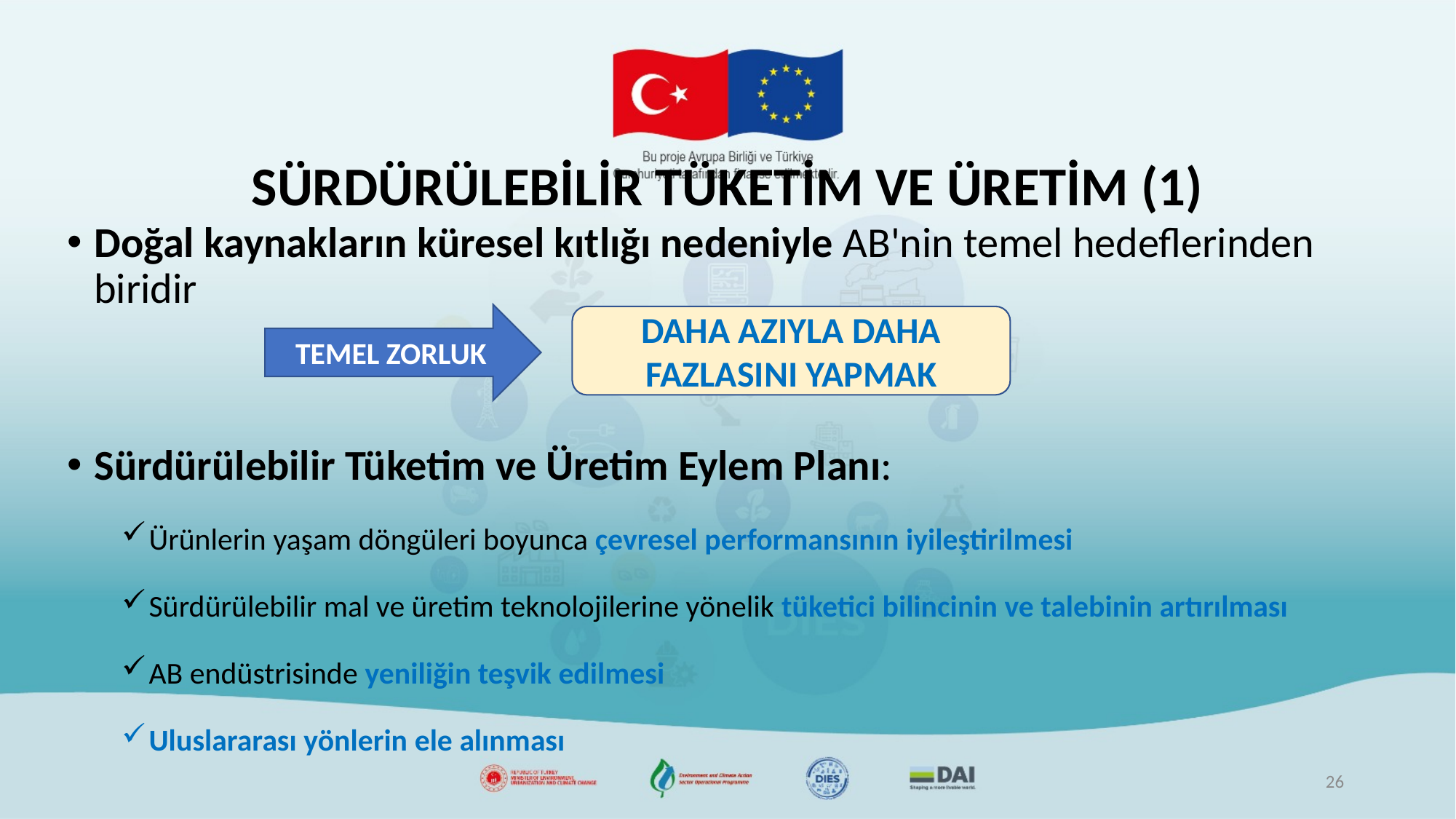

# SÜRDÜRÜLEBİLİR TÜKETİM VE ÜRETİM (1)
Doğal kaynakların küresel kıtlığı nedeniyle AB'nin temel hedeflerinden biridir

Sürdürülebilir Tüketim ve Üretim Eylem Planı:
Ürünlerin yaşam döngüleri boyunca çevresel performansının iyileştirilmesi
Sürdürülebilir mal ve üretim teknolojilerine yönelik tüketici bilincinin ve talebinin artırılması
AB endüstrisinde yeniliğin teşvik edilmesi
Uluslararası yönlerin ele alınması

TEMEL ZORLUK
DAHA AZIYLA DAHA FAZLASINI YAPMAK
26